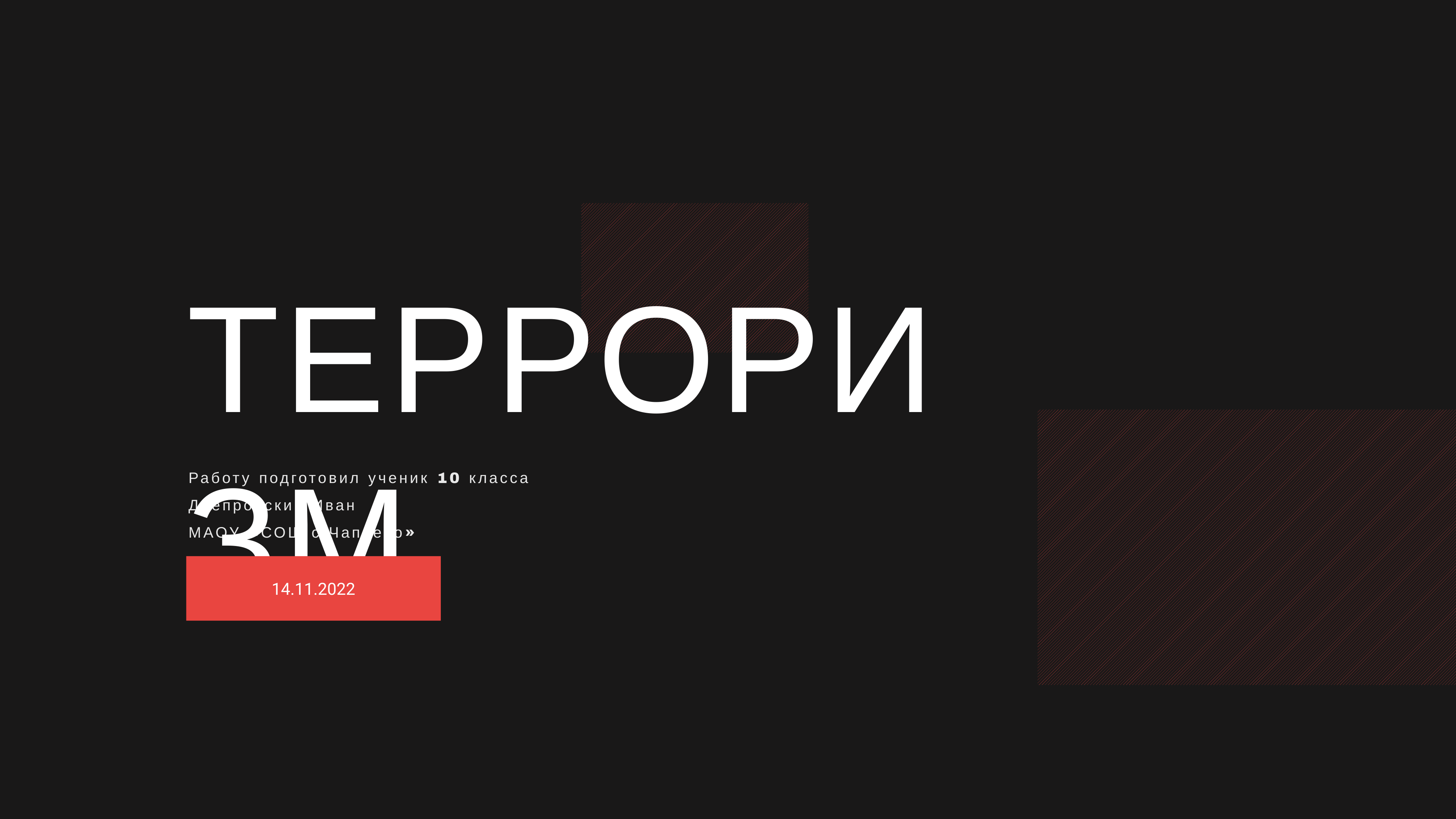

ТЕРРОРИЗМ
Работу подготовил ученик 10 класса
Днепровский Иван
МАОУ «СОШ с.Чапаево»

14.11.2022